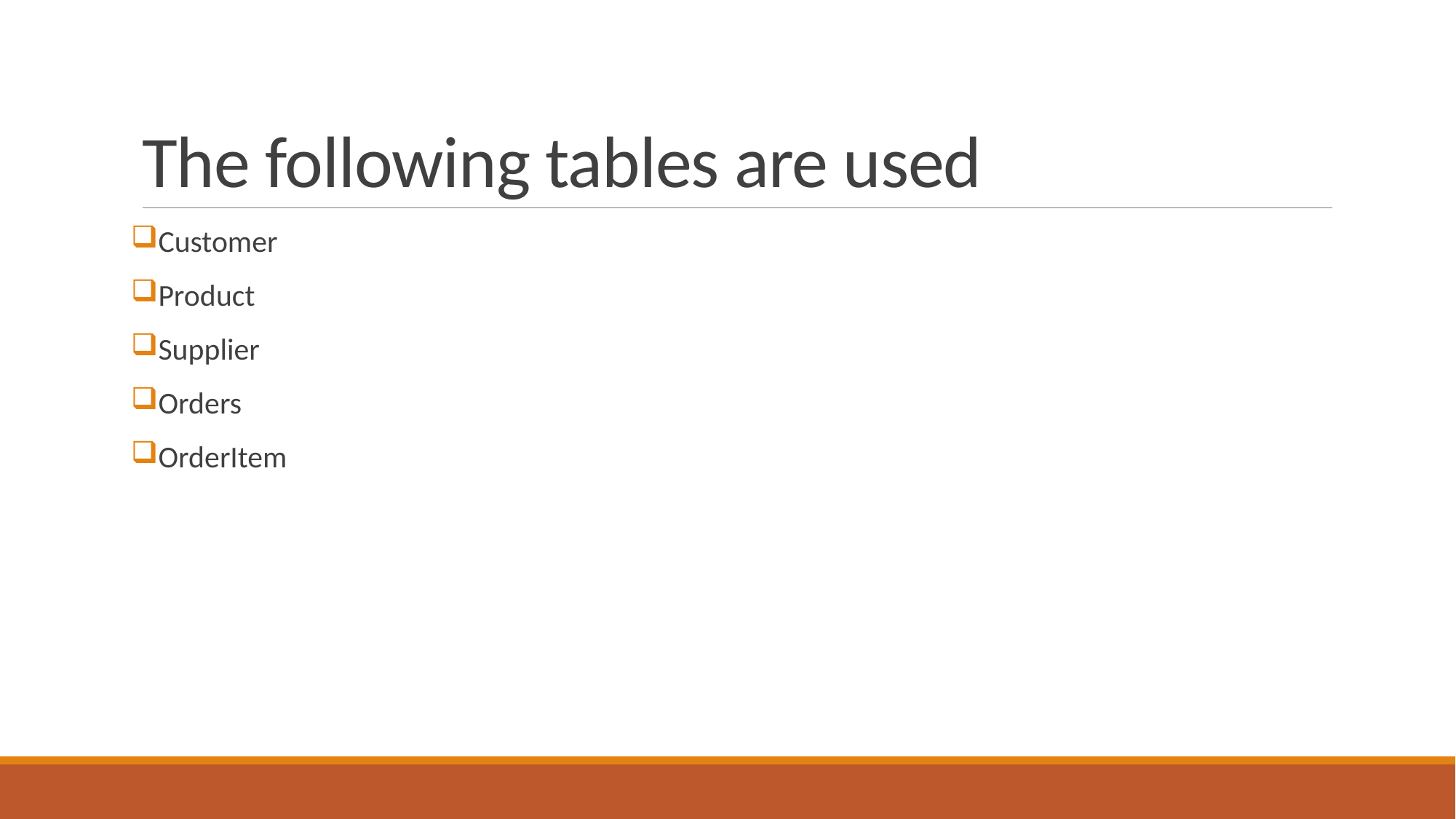

# The following tables are used
Customer
Product
Supplier
Orders
OrderItem